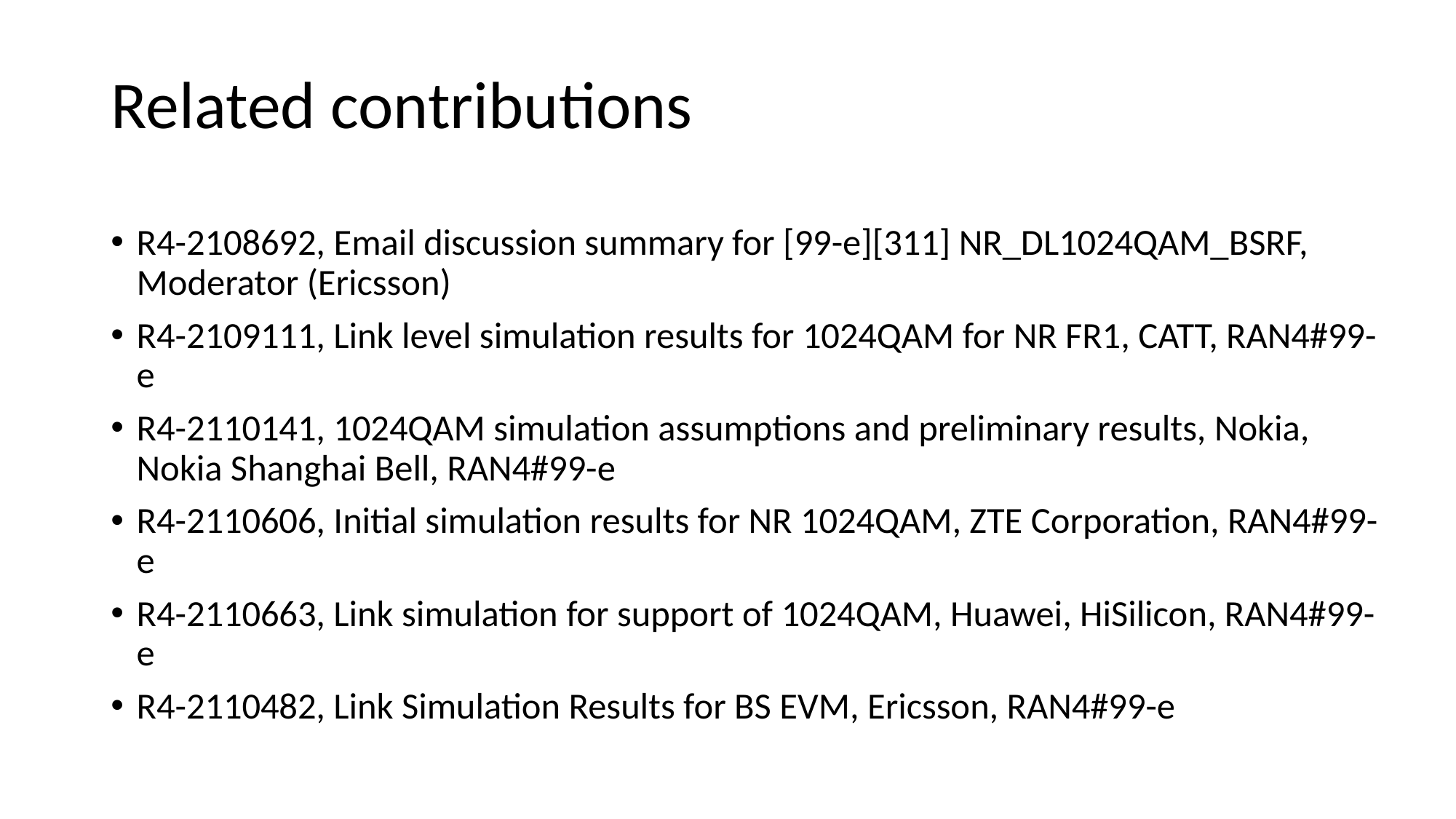

# Related contributions
R4-2108692, Email discussion summary for [99-e][311] NR_DL1024QAM_BSRF, Moderator (Ericsson)
R4-2109111, Link level simulation results for 1024QAM for NR FR1, CATT, RAN4#99-e
R4-2110141, 1024QAM simulation assumptions and preliminary results, Nokia, Nokia Shanghai Bell, RAN4#99-e
R4-2110606, Initial simulation results for NR 1024QAM, ZTE Corporation, RAN4#99-e
R4-2110663, Link simulation for support of 1024QAM, Huawei, HiSilicon, RAN4#99-e
R4-2110482, Link Simulation Results for BS EVM, Ericsson, RAN4#99-e